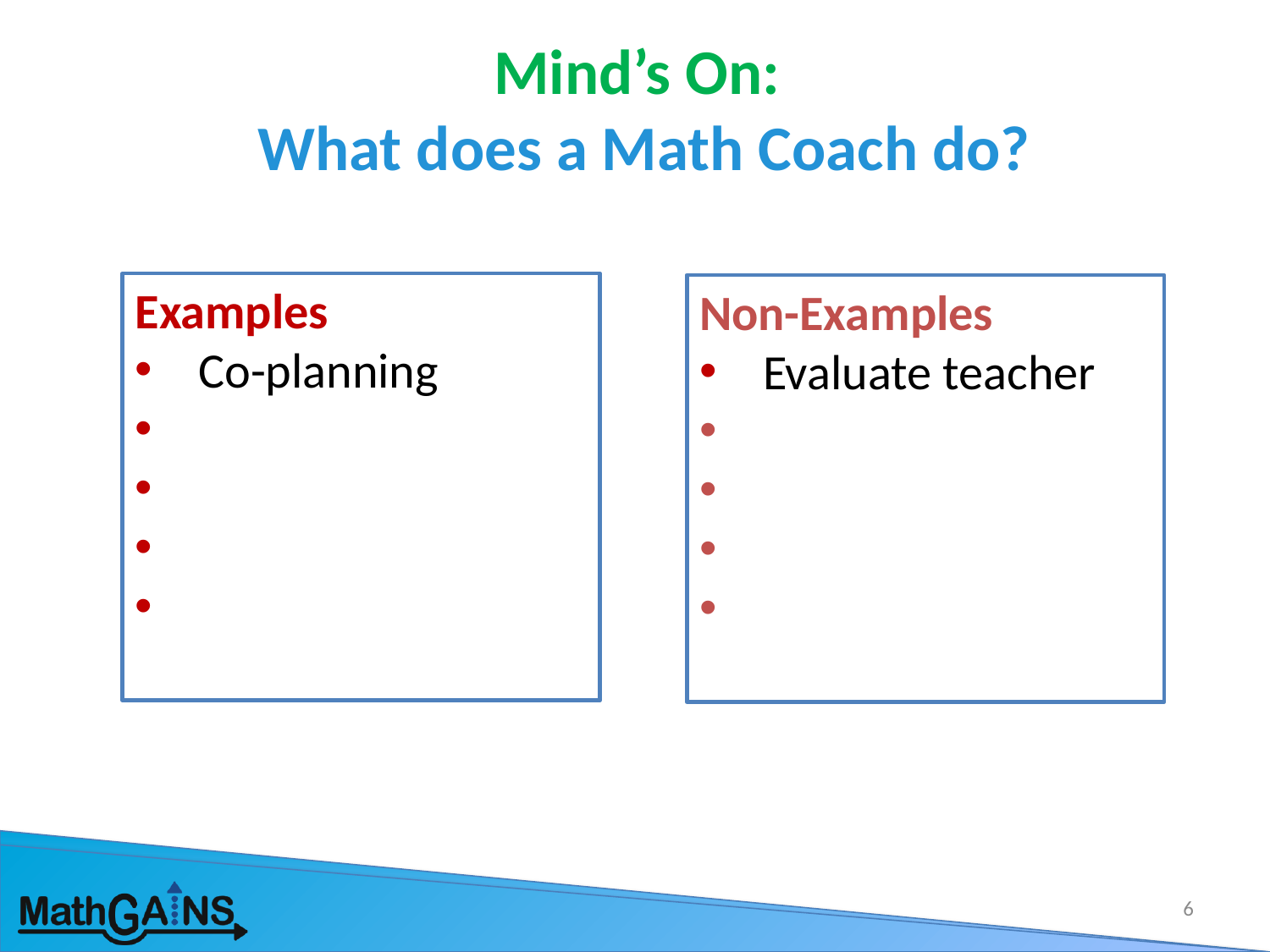

Mind’s On:
What does a Math Coach do?
Examples
Co-planning

Non-Examples
Evaluate teacher

6